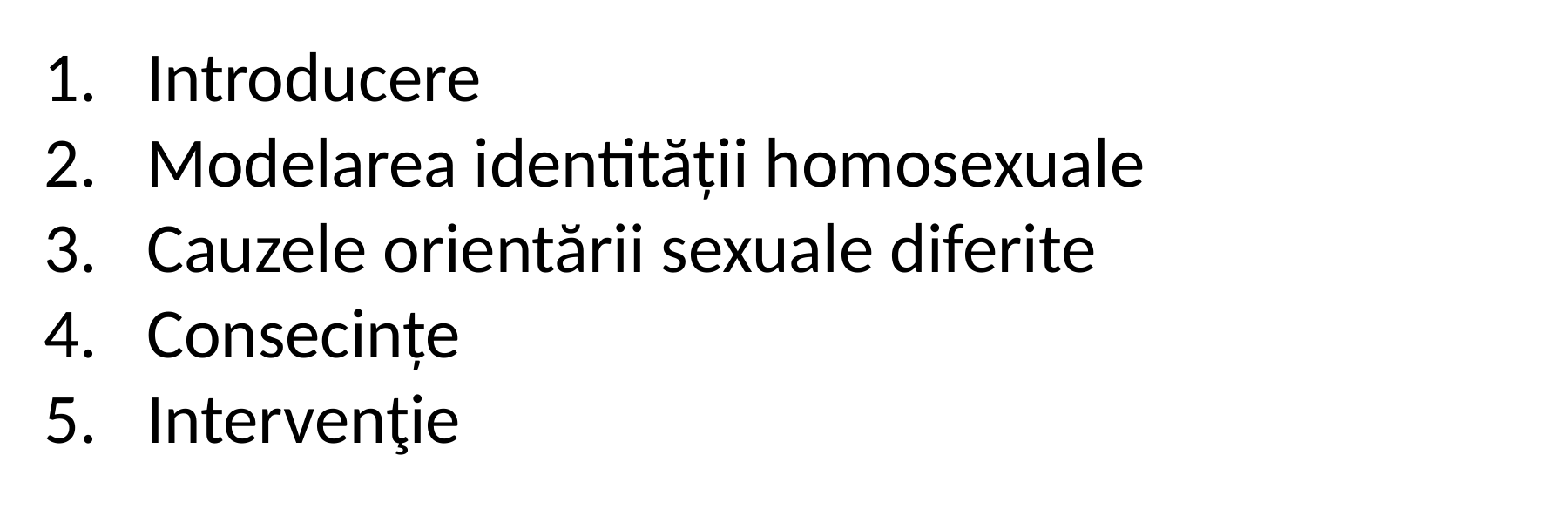

Introducere
Modelarea identității homosexuale
Cauzele orientării sexuale diferite
Consecințe
Intervenţie